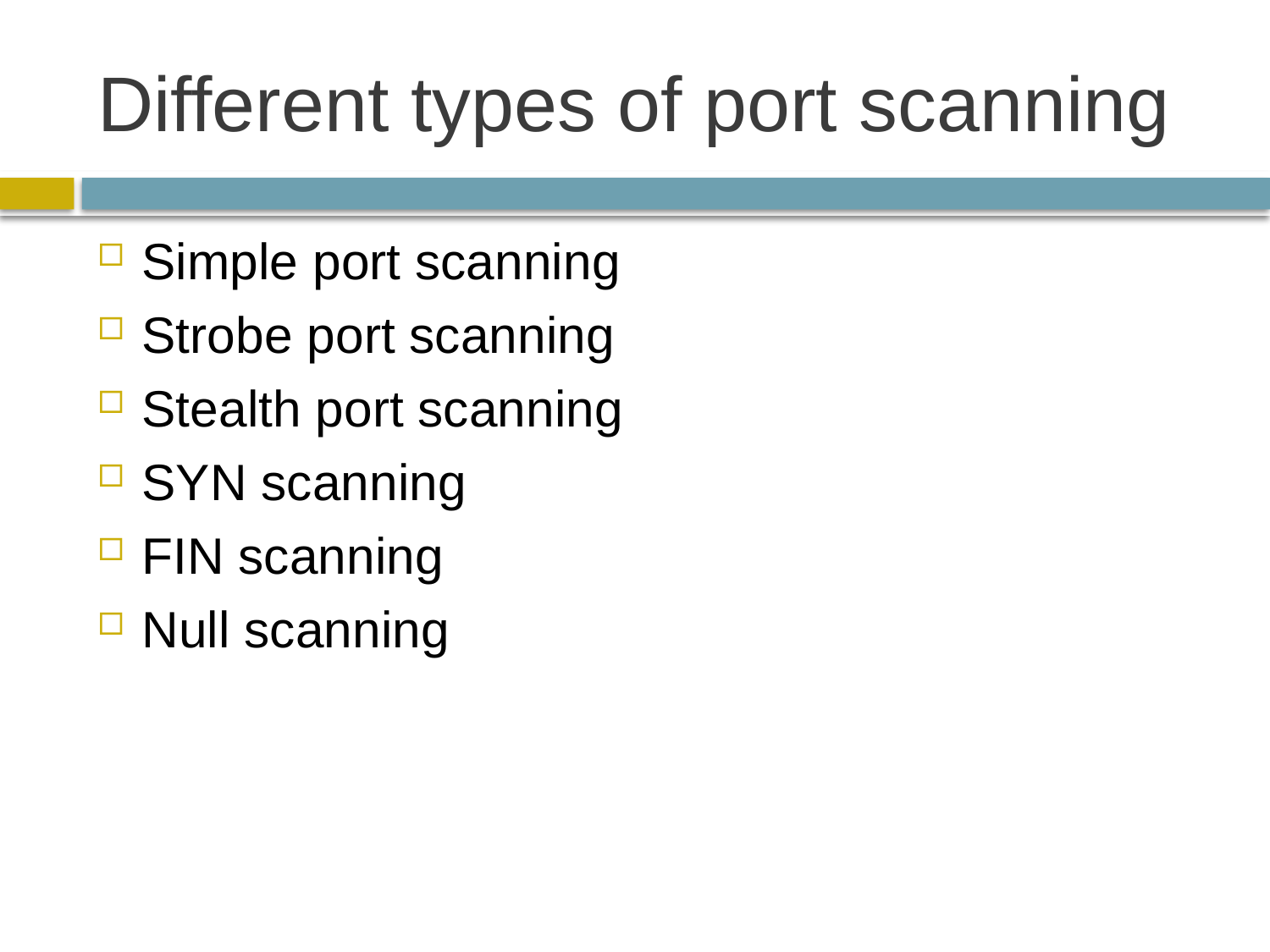

# Different types of port scanning
Simple port scanning
Strobe port scanning
Stealth port scanning
SYN scanning
FIN scanning
Null scanning